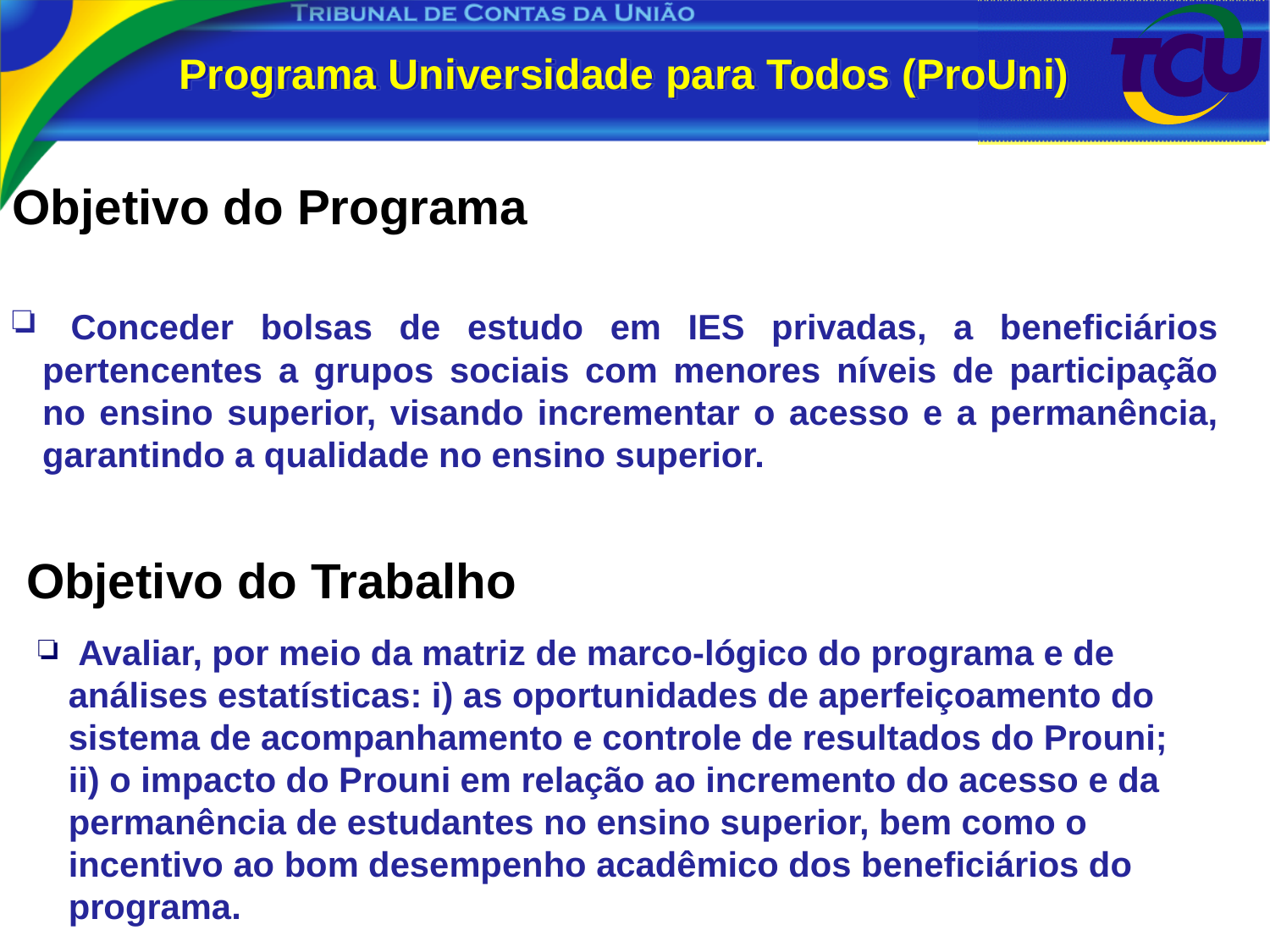

Programa Universidade para Todos (ProUni)
Objetivo do Programa

 Conceder bolsas de estudo em IES privadas, a beneficiários pertencentes a grupos sociais com menores níveis de participação no ensino superior, visando incrementar o acesso e a permanência, garantindo a qualidade no ensino superior.

 Objetivo do Trabalho
 Avaliar, por meio da matriz de marco-lógico do programa e de análises estatísticas: i) as oportunidades de aperfeiçoamento do sistema de acompanhamento e controle de resultados do Prouni; ii) o impacto do Prouni em relação ao incremento do acesso e da permanência de estudantes no ensino superior, bem como o incentivo ao bom desempenho acadêmico dos beneficiários do programa.